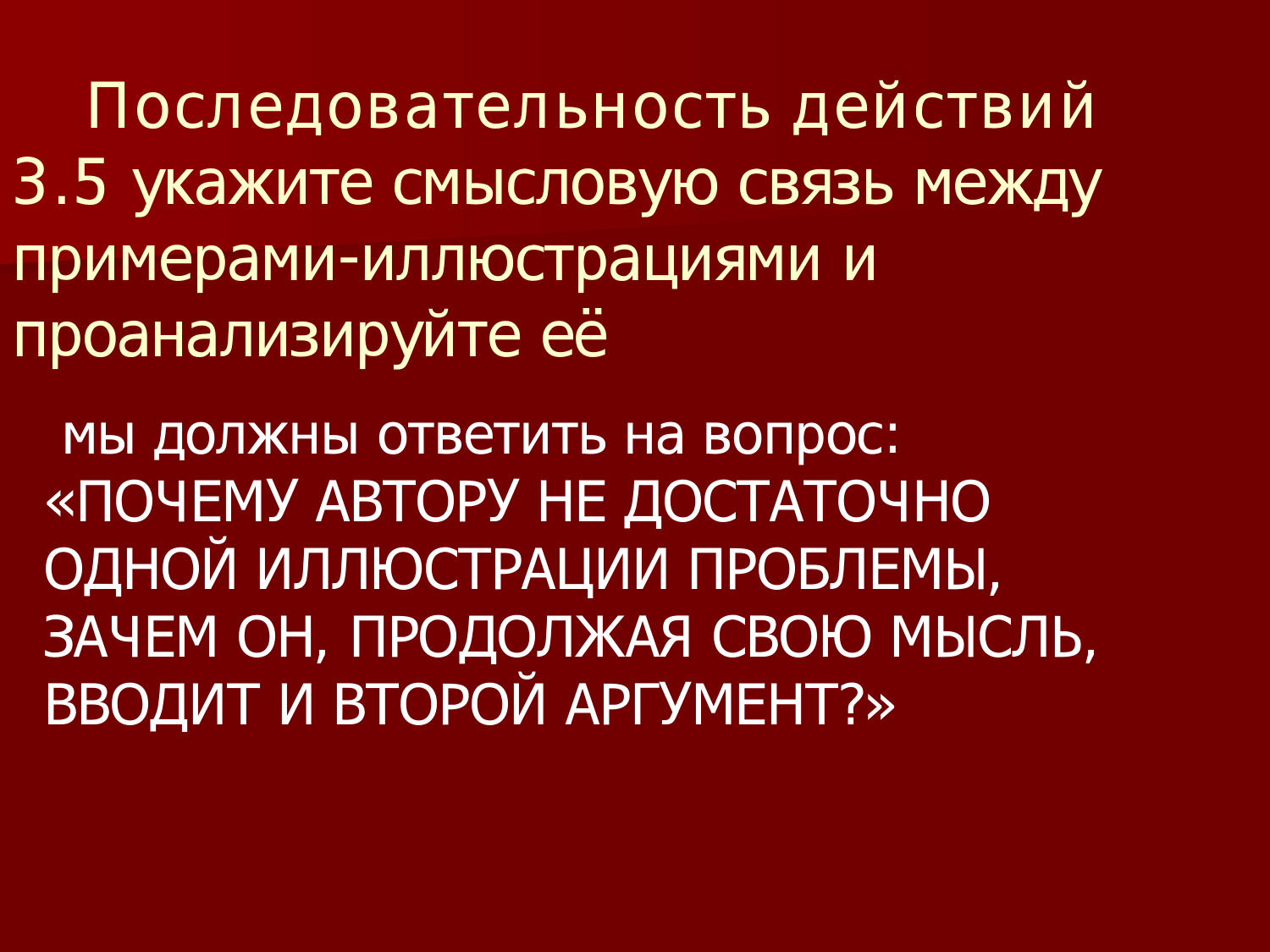

# Последовательность действий 3.5 укажите смысловую связь между примерами-иллюстрациями и проанализируйте её
 мы должны ответить на вопрос: «ПОЧЕМУ АВТОРУ НЕ ДОСТАТОЧНО ОДНОЙ ИЛЛЮСТРАЦИИ ПРОБЛЕМЫ, ЗАЧЕМ ОН, ПРОДОЛЖАЯ СВОЮ МЫСЛЬ, ВВОДИТ И ВТОРОЙ АРГУМЕНТ?»